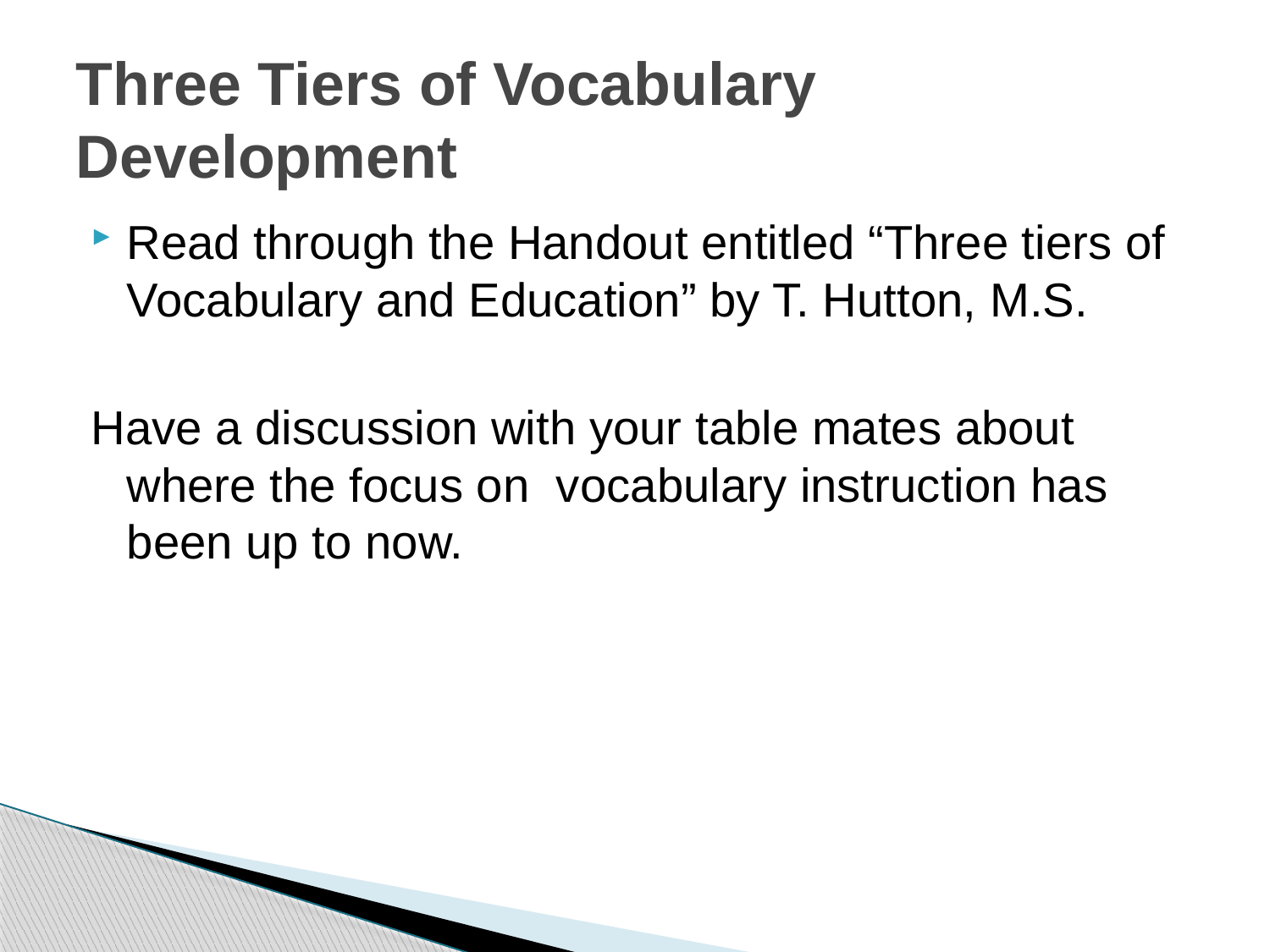

# Three Tiers of Vocabulary Development
Read through the Handout entitled “Three tiers of Vocabulary and Education” by T. Hutton, M.S.

Have a discussion with your table mates about where the focus on  vocabulary instruction has been up to now.